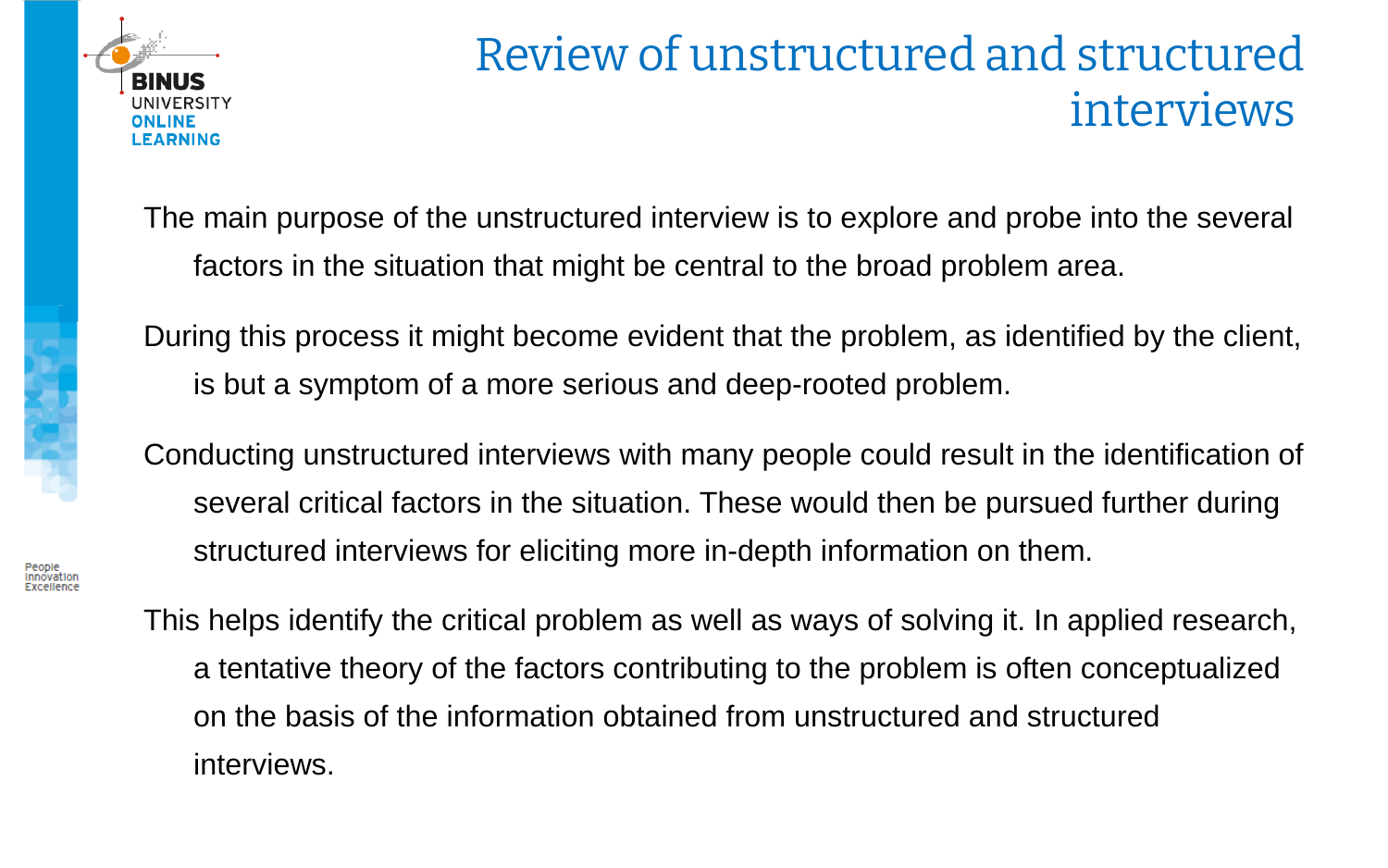

# Review of unstructured and structured interviews
The main purpose of the unstructured interview is to explore and probe into the several factors in the situation that might be central to the broad problem area.
During this process it might become evident that the problem, as identified by the client, is but a symptom of a more serious and deep‐rooted problem.
Conducting unstructured interviews with many people could result in the identification of several critical factors in the situation. These would then be pursued further during structured interviews for eliciting more in‐depth information on them.
This helps identify the critical problem as well as ways of solving it. In applied research, a tentative theory of the factors contributing to the problem is often conceptualized on the basis of the information obtained from unstructured and structured interviews.